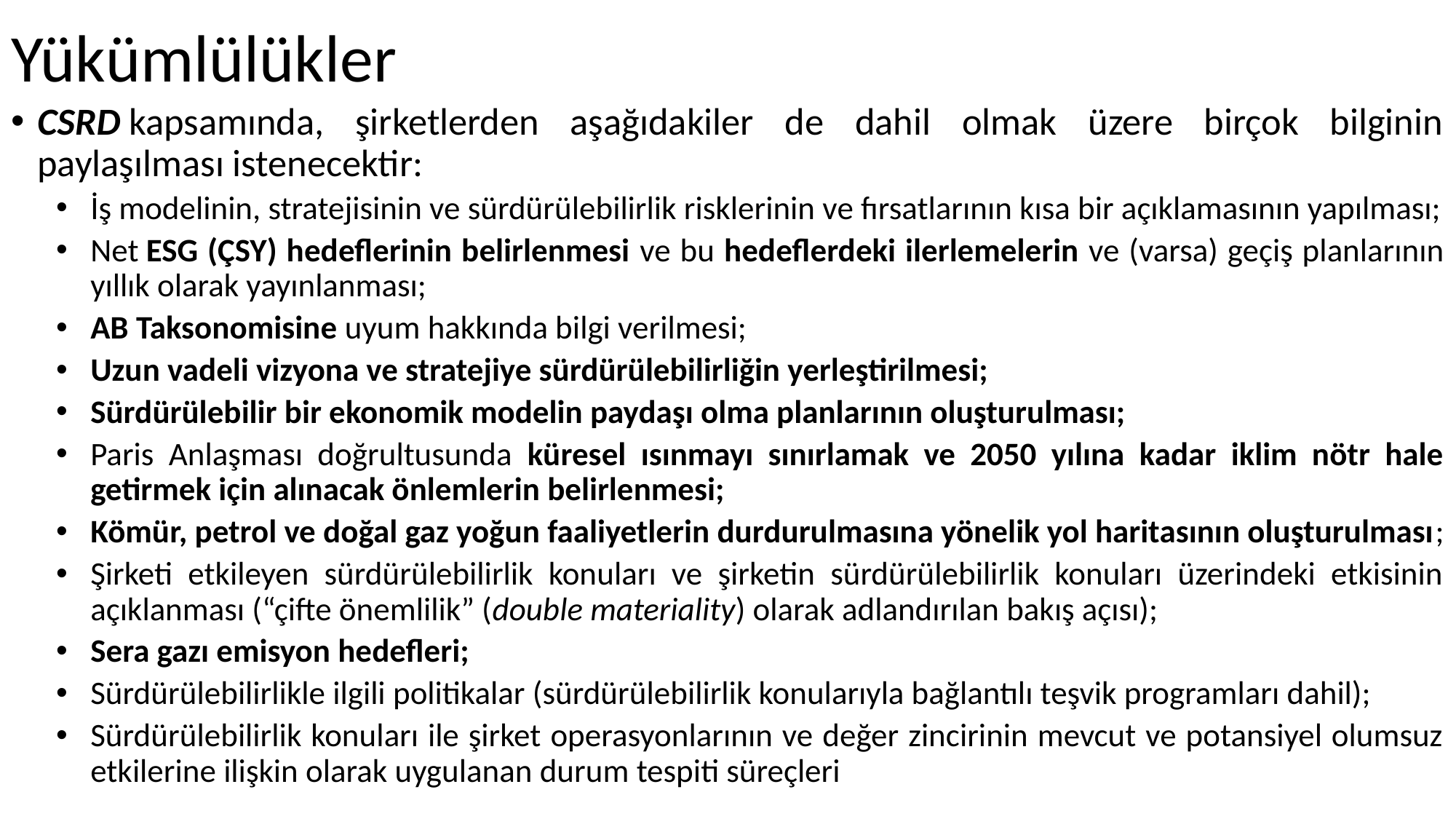

# Yükümlülükler
CSRD kapsamında, şirketlerden aşağıdakiler de dahil olmak üzere birçok bilginin paylaşılması istenecektir:
İş modelinin, stratejisinin ve sürdürülebilirlik risklerinin ve fırsatlarının kısa bir açıklamasının yapılması;
Net ESG (ÇSY) hedeflerinin belirlenmesi ve bu hedeflerdeki ilerlemelerin ve (varsa) geçiş planlarının yıllık olarak yayınlanması;
AB Taksonomisine uyum hakkında bilgi verilmesi;
Uzun vadeli vizyona ve stratejiye sürdürülebilirliğin yerleştirilmesi;
Sürdürülebilir bir ekonomik modelin paydaşı olma planlarının oluşturulması;
Paris Anlaşması doğrultusunda küresel ısınmayı sınırlamak ve 2050 yılına kadar iklim nötr hale getirmek için alınacak önlemlerin belirlenmesi;
Kömür, petrol ve doğal gaz yoğun faaliyetlerin durdurulmasına yönelik yol haritasının oluşturulması;
Şirketi etkileyen sürdürülebilirlik konuları ve şirketin sürdürülebilirlik konuları üzerindeki etkisinin açıklanması (“çifte önemlilik” (double materiality) olarak adlandırılan bakış açısı);
Sera gazı emisyon hedefleri;
Sürdürülebilirlikle ilgili politikalar (sürdürülebilirlik konularıyla bağlantılı teşvik programları dahil);
Sürdürülebilirlik konuları ile şirket operasyonlarının ve değer zincirinin mevcut ve potansiyel olumsuz etkilerine ilişkin olarak uygulanan durum tespiti süreçleri